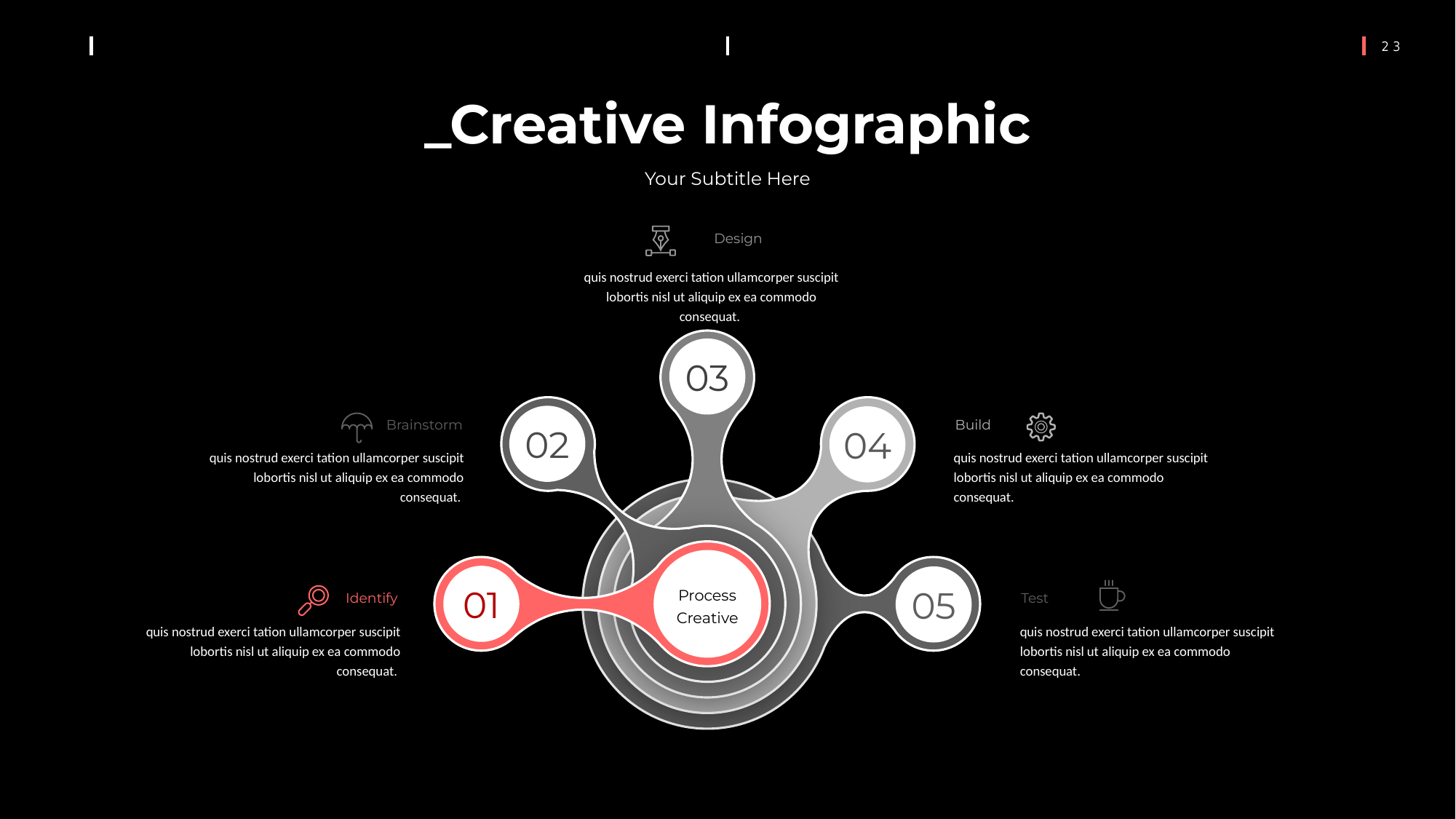

_Creative Infographic
Your Subtitle Here
Design

quis nostrud exerci tation ullamcorper suscipit lobortis nisl ut aliquip ex ea commodo consequat.

03

02

04
Brainstorm

quis nostrud exerci tation ullamcorper suscipit lobortis nisl ut aliquip ex ea commodo consequat.
Build

quis nostrud exerci tation ullamcorper suscipit lobortis nisl ut aliquip ex ea commodo consequat.

05

01
Process Creative
Identify

quis nostrud exerci tation ullamcorper suscipit lobortis nisl ut aliquip ex ea commodo consequat.
Test

quis nostrud exerci tation ullamcorper suscipit lobortis nisl ut aliquip ex ea commodo consequat.